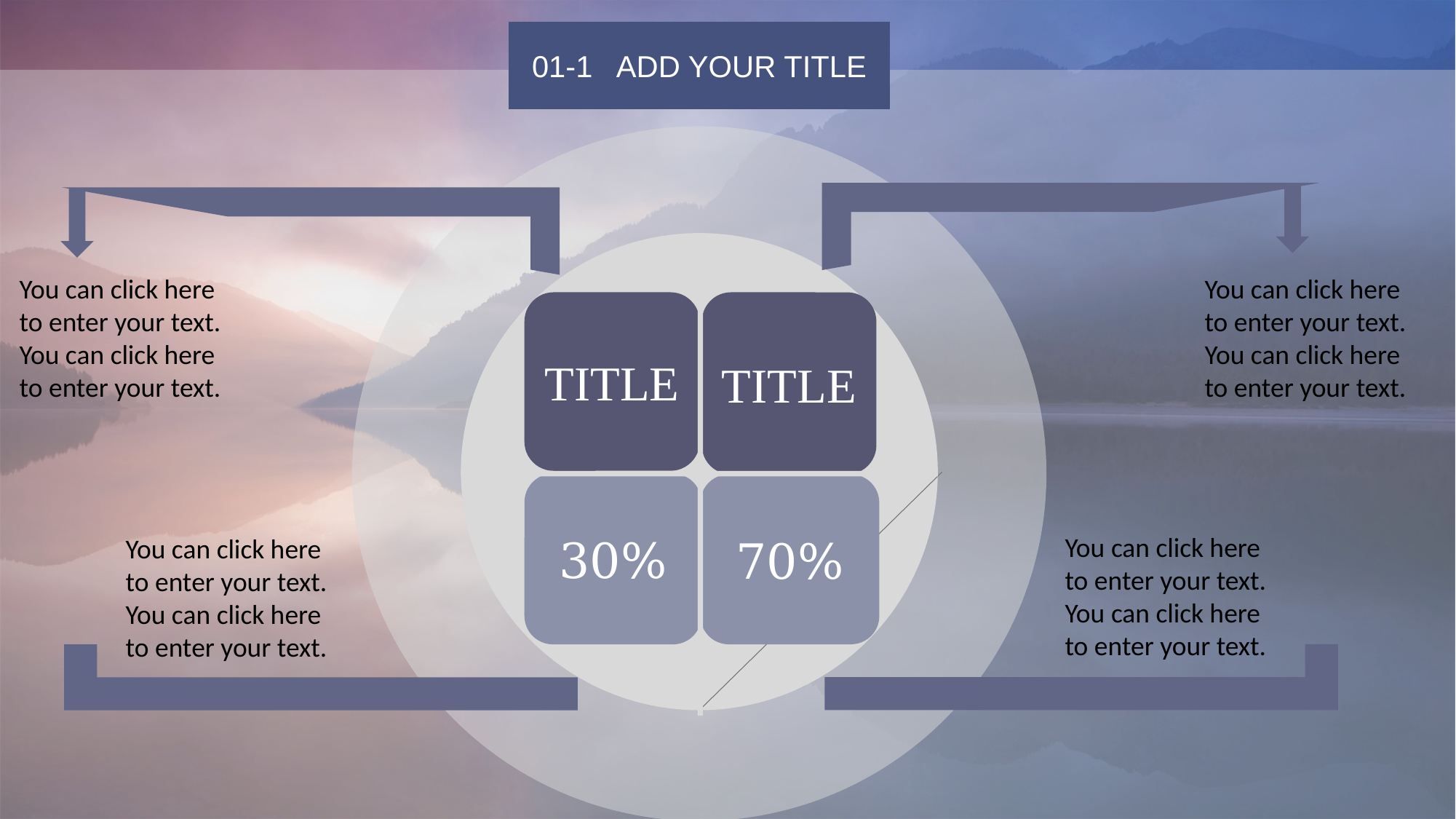

01-1   ADD YOUR TITLE

You can click here to enter your text. You can click here to enter your text.

You can click here to enter your text. You can click here to enter your text.

TITLE
TITLE

30%
70%
You can click here to enter your text. You can click here to enter your text.

You can click here to enter your text. You can click here to enter your text.